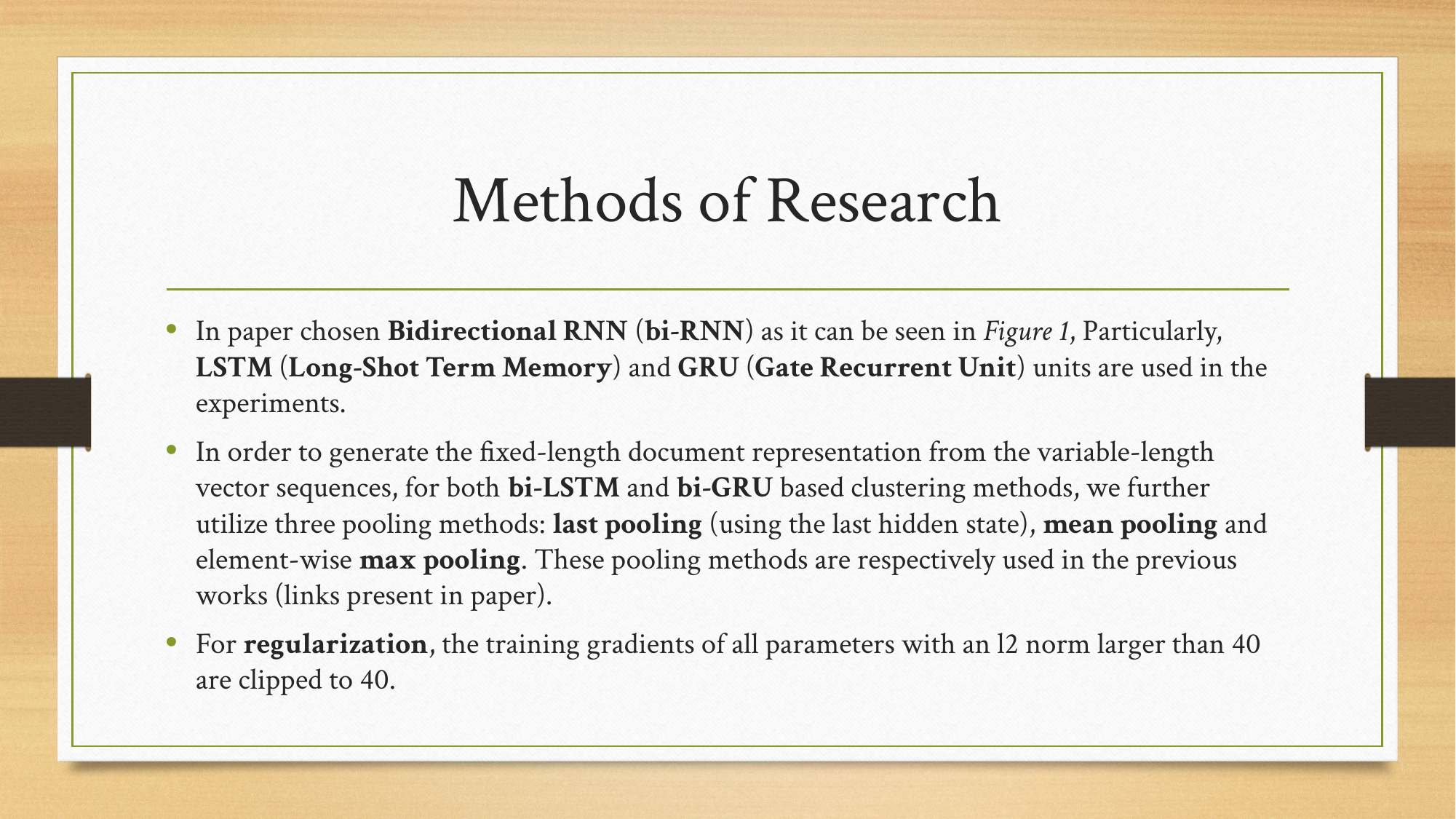

# Methods of Research
In paper chosen Bidirectional RNN (bi-RNN) as it can be seen in Figure 1, Particularly, LSTM (Long-Shot Term Memory) and GRU (Gate Recurrent Unit) units are used in the experiments.
In order to generate the ﬁxed-length document representation from the variable-length vector sequences, for both bi-LSTM and bi-GRU based clustering methods, we further utilize three pooling methods: last pooling (using the last hidden state), mean pooling and element-wise max pooling. These pooling methods are respectively used in the previous works (links present in paper).
For regularization, the training gradients of all parameters with an l2 norm larger than 40 are clipped to 40.